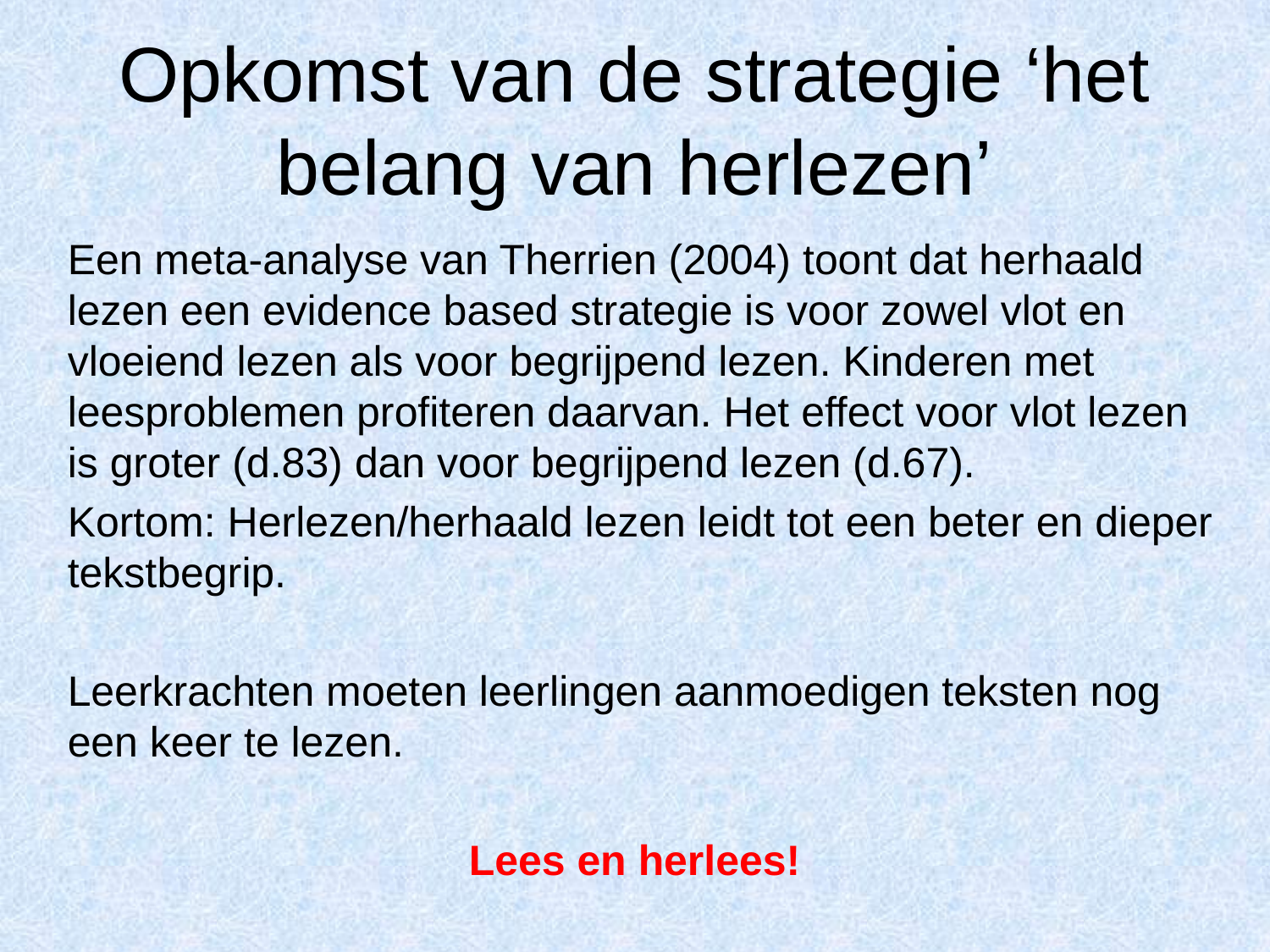

# Opkomst van de strategie ‘het belang van herlezen’
Een meta-analyse van Therrien (2004) toont dat herhaald lezen een evidence based strategie is voor zowel vlot en vloeiend lezen als voor begrijpend lezen. Kinderen met leesproblemen profiteren daarvan. Het effect voor vlot lezen is groter (d.83) dan voor begrijpend lezen (d.67).
Kortom: Herlezen/herhaald lezen leidt tot een beter en dieper tekstbegrip.

Leerkrachten moeten leerlingen aanmoedigen teksten nog een keer te lezen.

Lees en herlees!